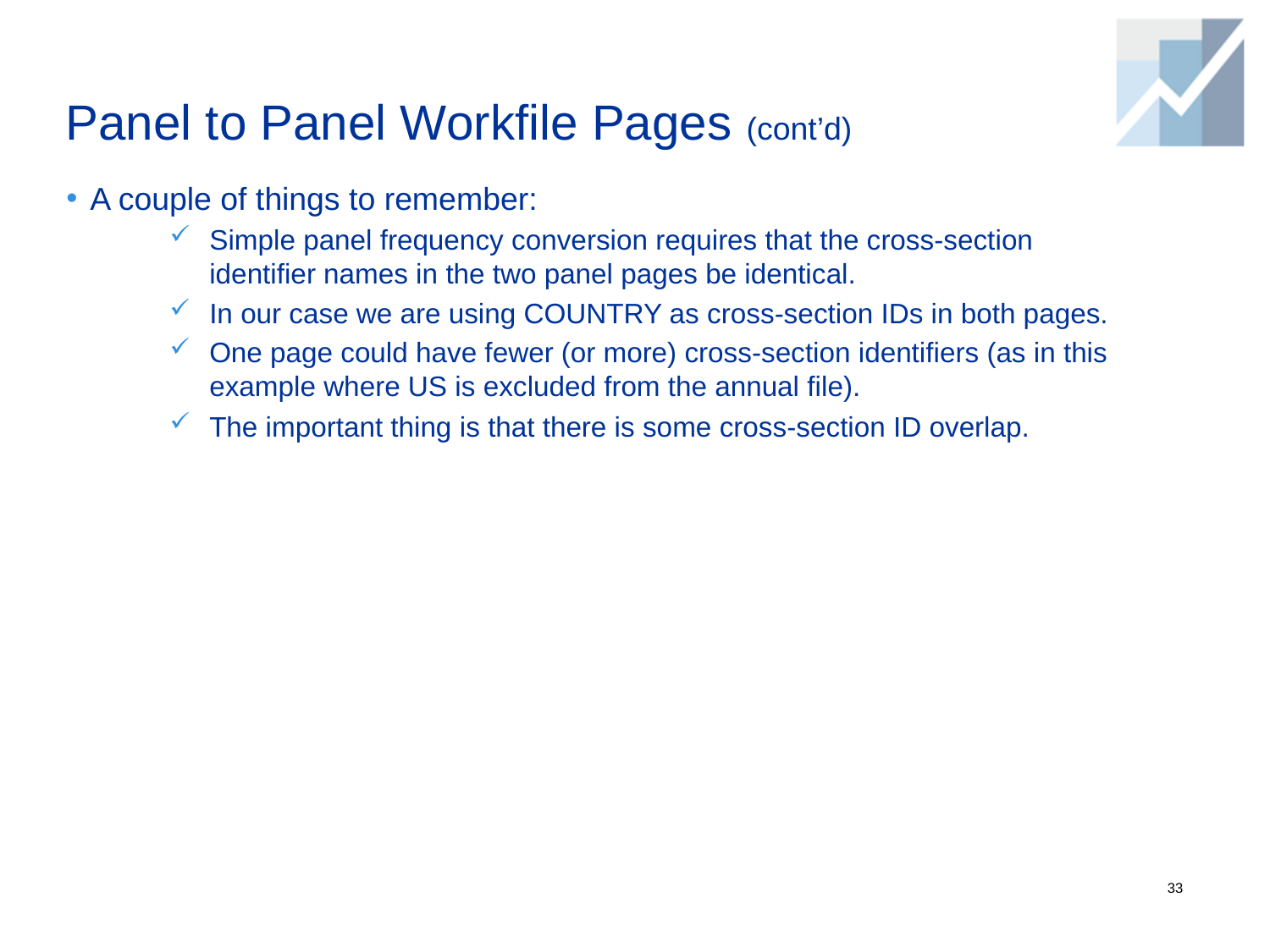

# Panel to Panel Workfile Pages (cont’d)
A couple of things to remember:
Simple panel frequency conversion requires that the cross-section identifier names in the two panel pages be identical.
In our case we are using COUNTRY as cross-section IDs in both pages.
One page could have fewer (or more) cross-section identifiers (as in this example where US is excluded from the annual file).
The important thing is that there is some cross-section ID overlap.

33